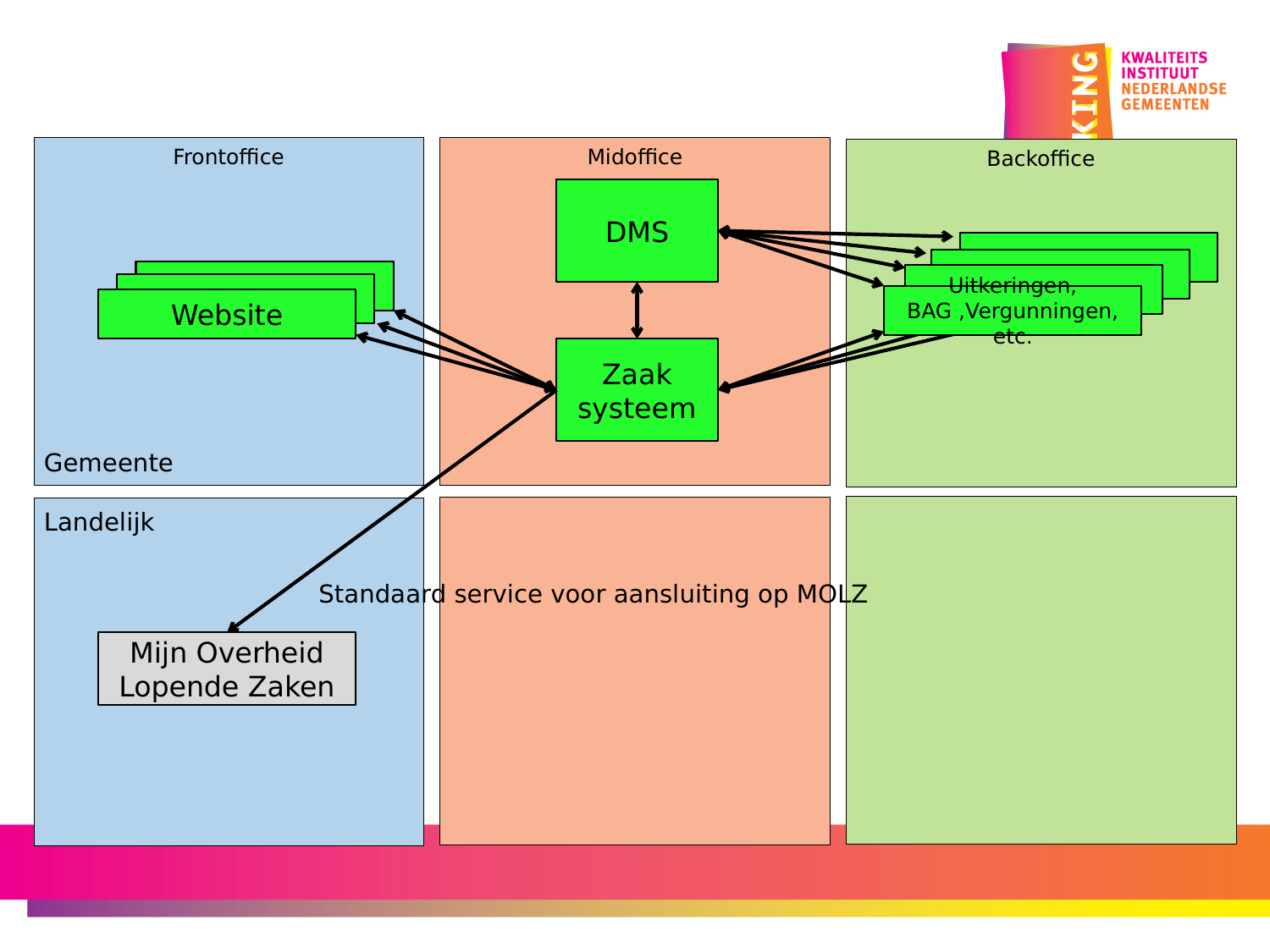

Frontoffice
Midoffice
Backoffice

DMS

Uitkeringen, BAG ,Vergunningen, etc.
Website
Zaak
systeem
Gemeente
Landelijk

Standaard service voor aansluiting op MOLZ
Mijn Overheid Lopende Zaken